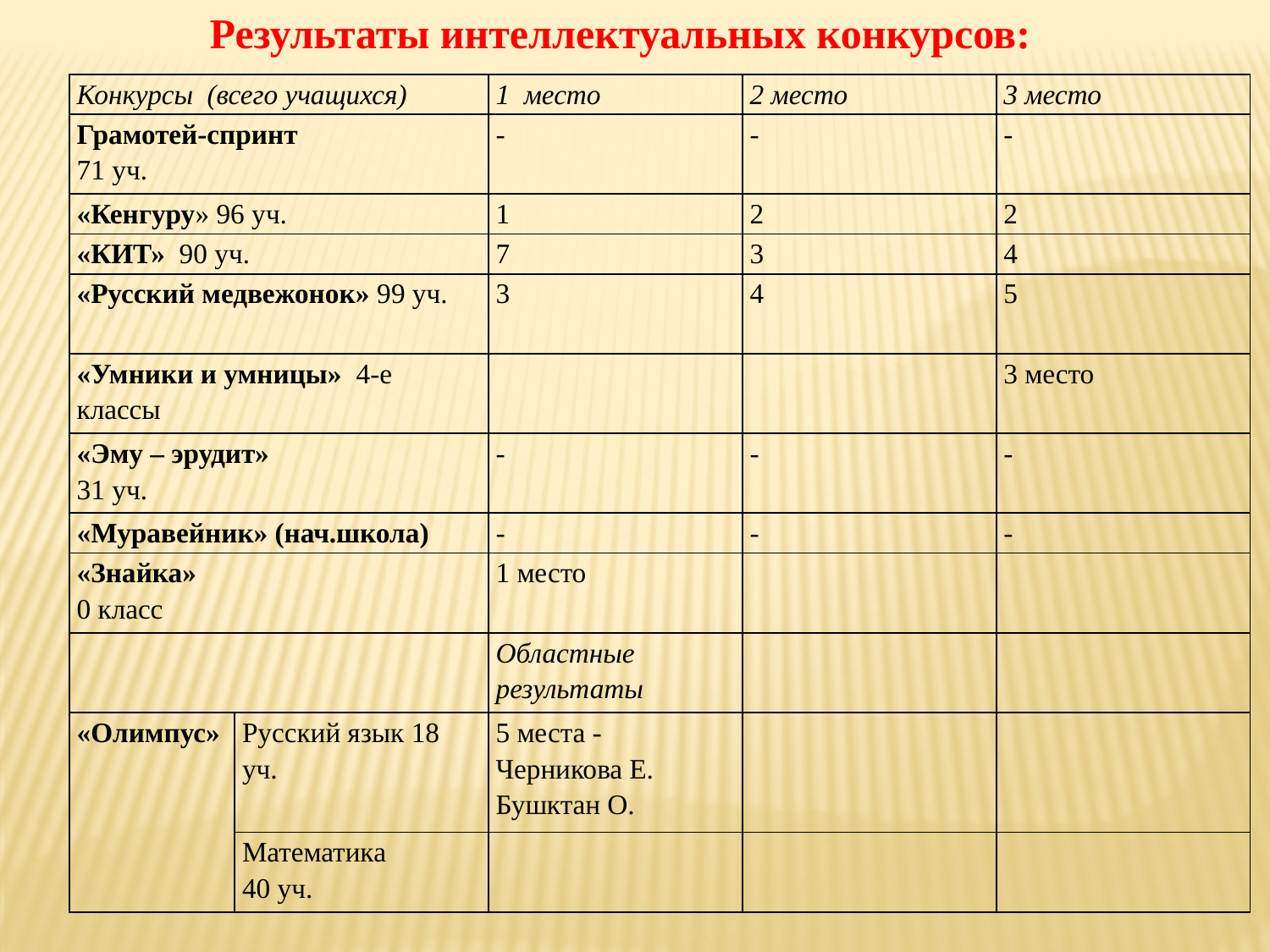

Результаты интеллектуальных конкурсов:
| Конкурсы (всего учащихся) |  | 1 место | 2 место | 3 место |
| --- | --- | --- | --- | --- |
| Грамотей-спринт 71 уч. |  | - | - | - |
| «Кенгуру» 96 уч. |  | 1 | 2 | 2 |
| «КИТ» 90 уч. |  | 7 | 3 | 4 |
| «Русский медвежонок» 99 уч. |  | 3 | 4 | 5 |
| «Умники и умницы» 4-е классы |  |  |  | 3 место |
| «Эму – эрудит» 31 уч. |  | - | - | - |
| «Муравейник» (нач.школа) |  | - | - | - |
| «Знайка» 0 класс |  | 1 место |  |  |
|  |  | Областные результаты |  |  |
| «Олимпус» | Русский язык 18 уч. | 5 места - Черникова Е. Бушктан О. |  |  |
|  | Математика 40 уч. |  |  |  |